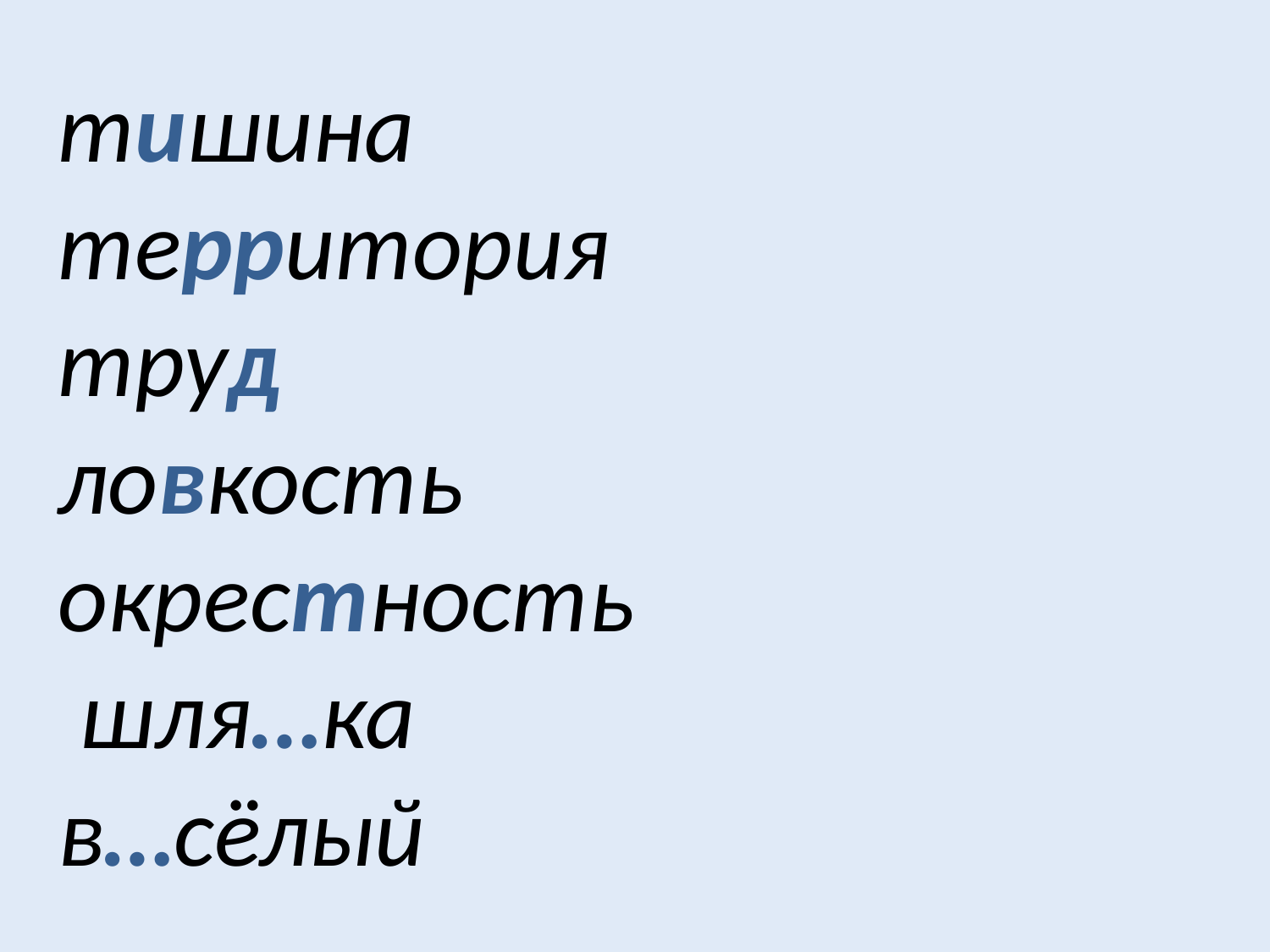

# тишина территория труд ловкость окрестность шля…ка в…сёлый